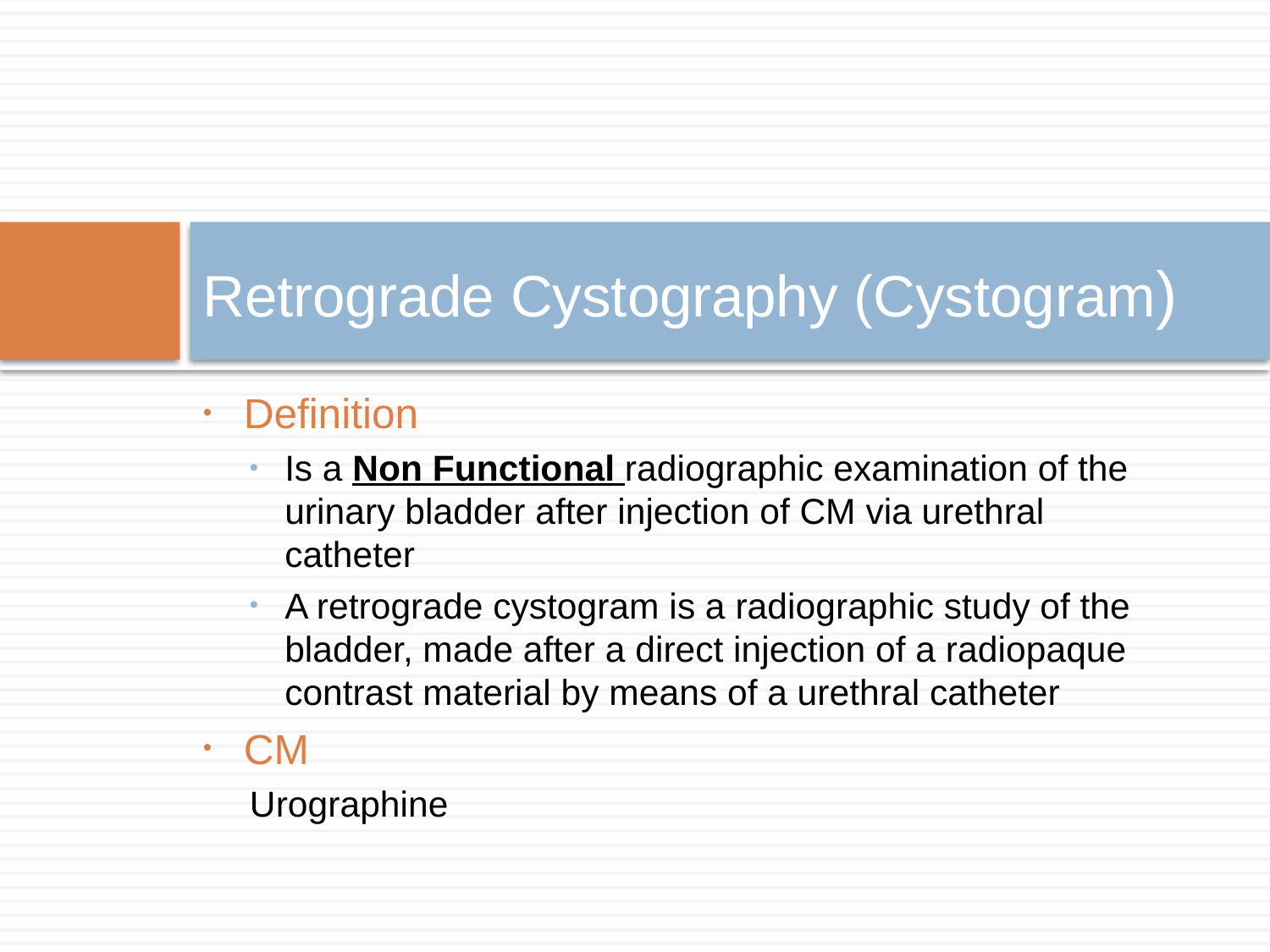

# Retrograde Cystography (Cystogram)
Definition
Is a Non Functional radiographic examination of the urinary bladder after injection of CM via urethral catheter
A retrograde cystogram is a radiographic study of the bladder, made after a direct injection of a radiopaque contrast material by means of a urethral catheter
CM
Urographine